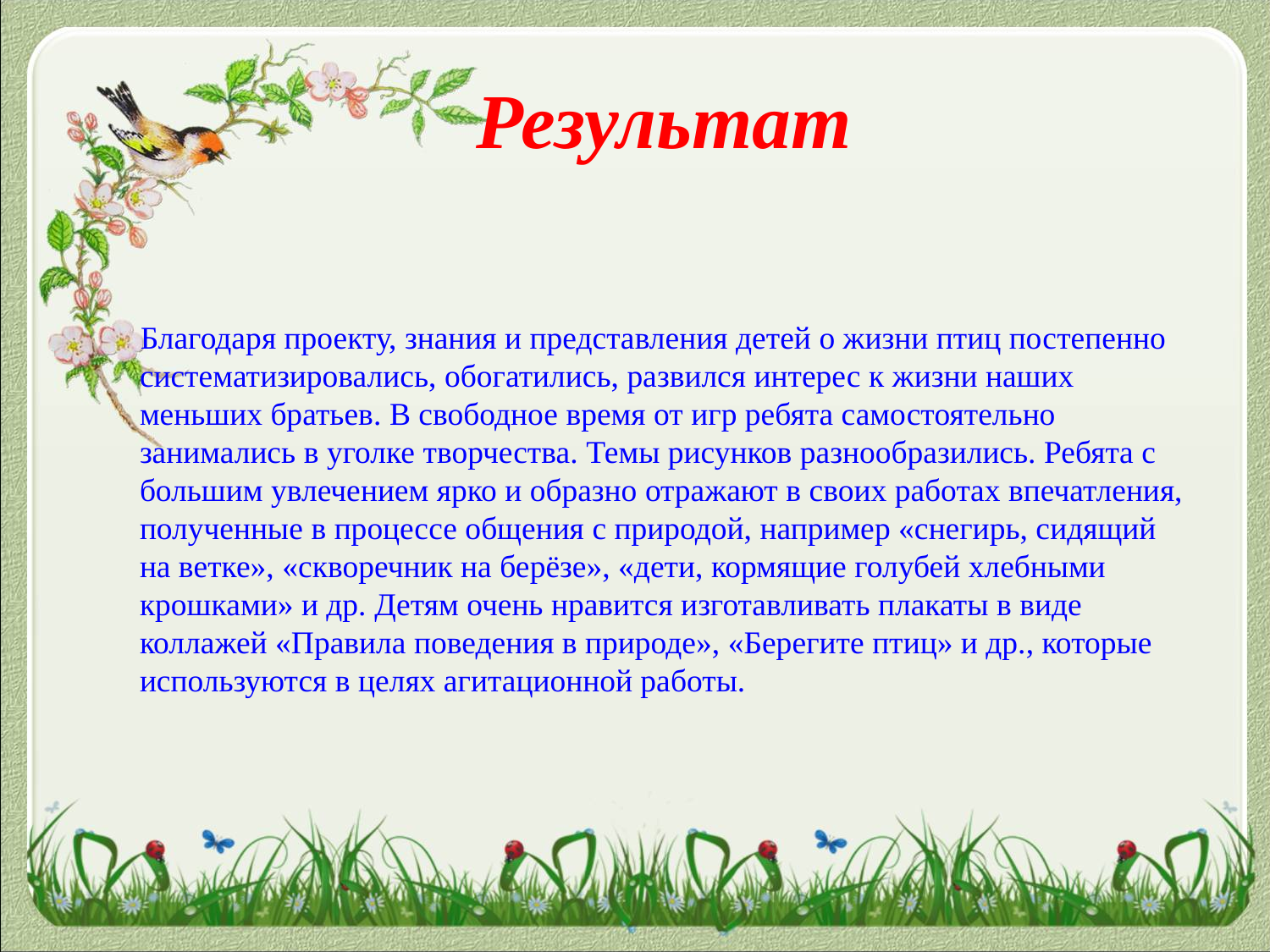

# Результат

      Благодаря проекту, знания и представления детей о жизни птиц постепенно систематизировались, обогатились, развился интерес к жизни наших меньших братьев. В свободное время от игр ребята самостоятельно занимались в уголке творчества. Темы рисунков разнообразились. Ребята с большим увлечением ярко и образно отражают в своих работах впечатления, полученные в процессе общения с природой, например «снегирь, сидящий на ветке», «скворечник на берёзе», «дети, кормящие голубей хлебными крошками» и др. Детям очень нравится изготавливать плакаты в виде коллажей «Правила поведения в природе», «Берегите птиц» и др., которые используются в целях агитационной работы.